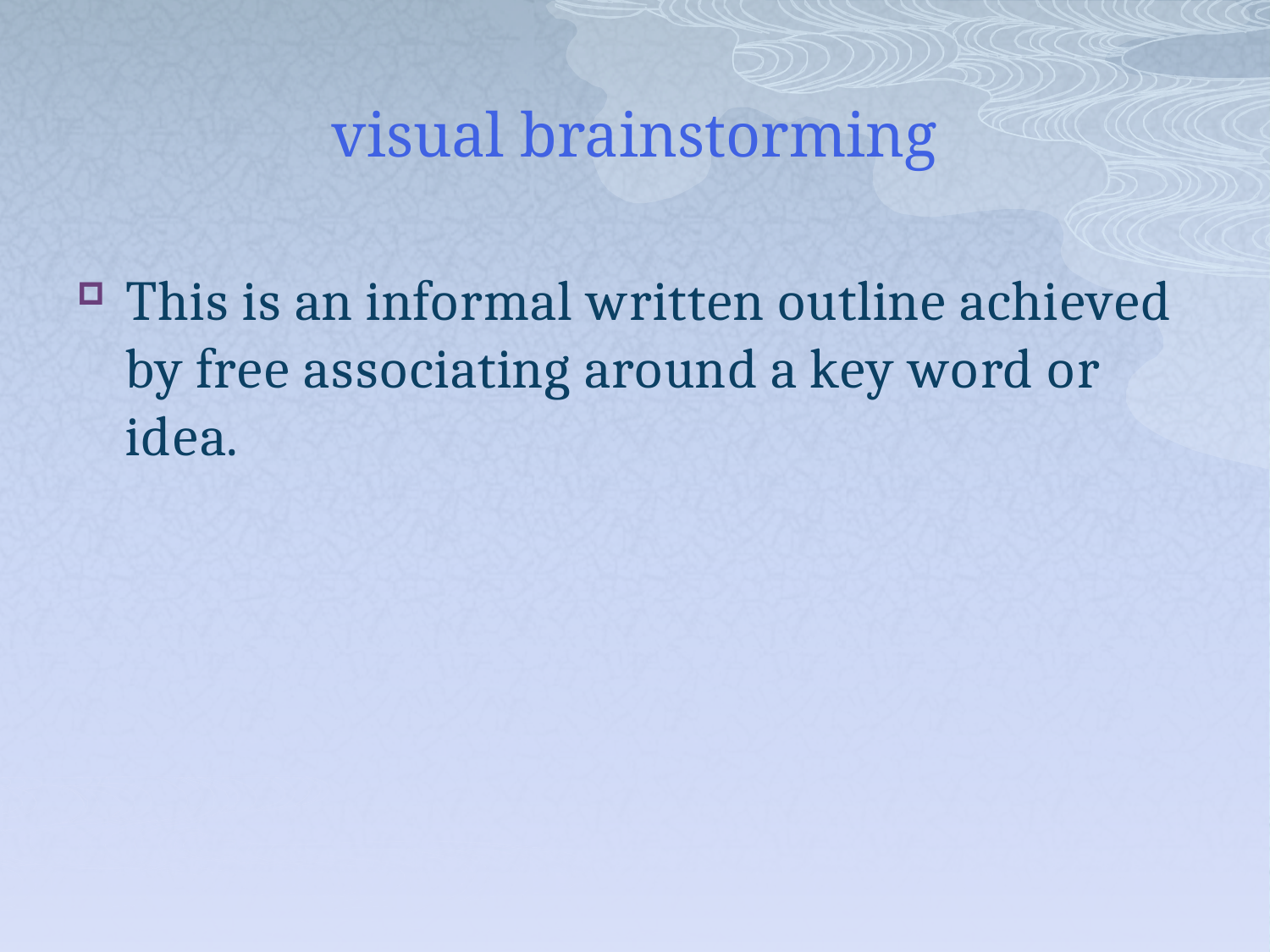

# visual brainstorming
This is an informal written outline achieved by free associating around a key word or idea.